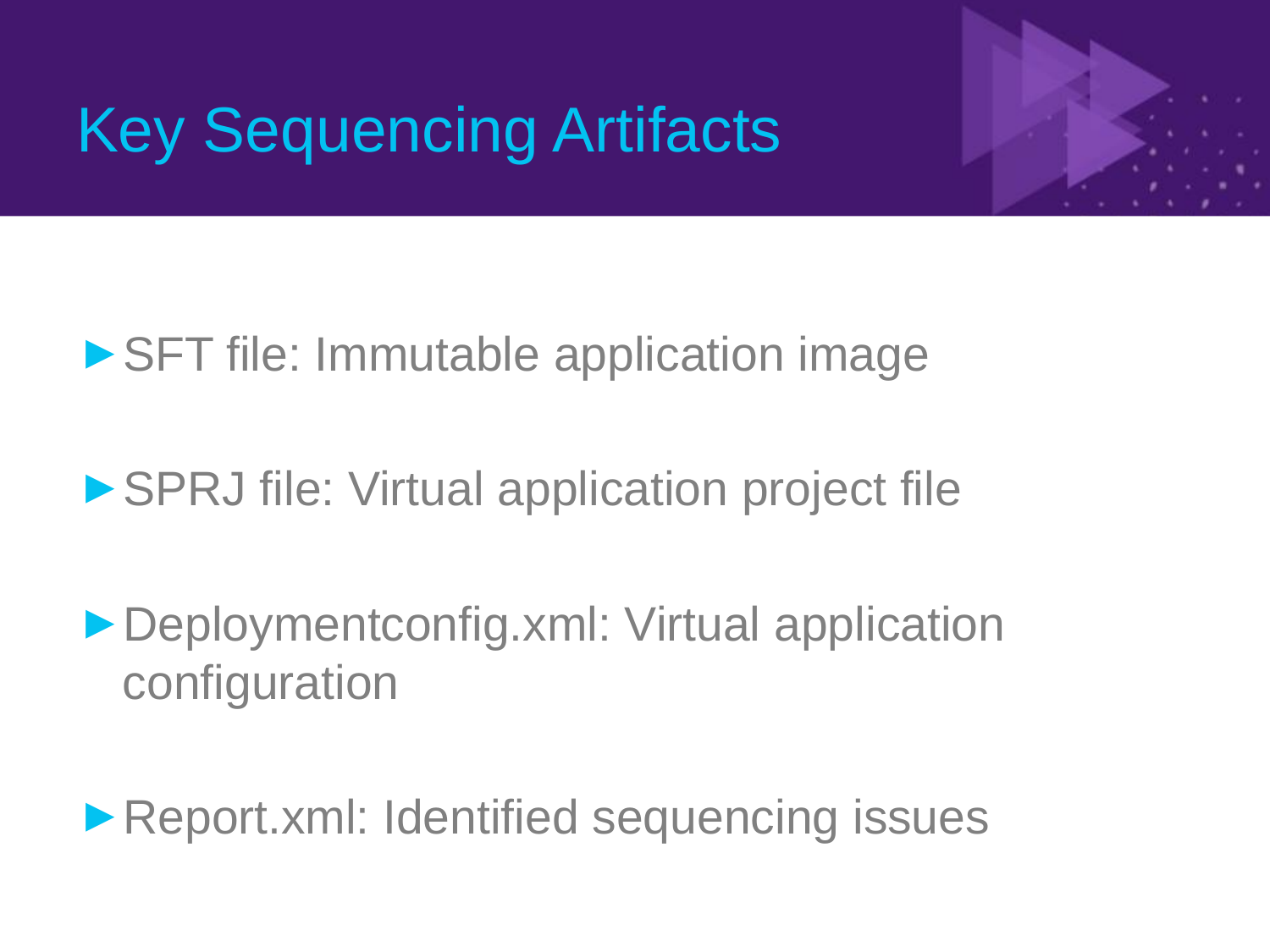

# Key Sequencing Artifacts
SFT file: Immutable application image

SPRJ file: Virtual application project file

Deploymentconfig.xml: Virtual application configuration

Report.xml: Identified sequencing issues